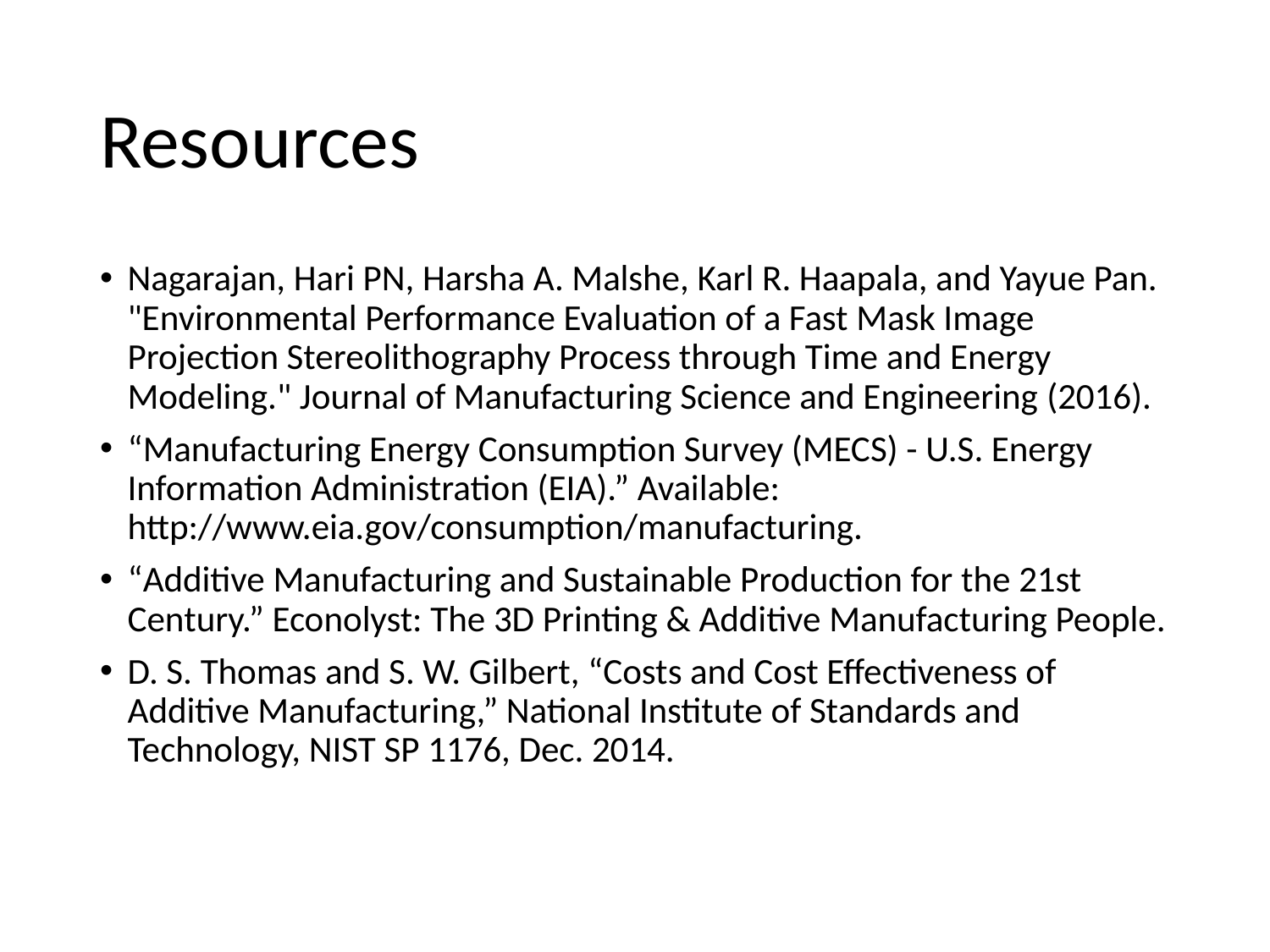

# Resources
Nagarajan, Hari PN, Harsha A. Malshe, Karl R. Haapala, and Yayue Pan. "Environmental Performance Evaluation of a Fast Mask Image Projection Stereolithography Process through Time and Energy Modeling." Journal of Manufacturing Science and Engineering (2016).
“Manufacturing Energy Consumption Survey (MECS) - U.S. Energy Information Administration (EIA).” Available: http://www.eia.gov/consumption/manufacturing.
“Additive Manufacturing and Sustainable Production for the 21st Century.” Econolyst: The 3D Printing & Additive Manufacturing People.
D. S. Thomas and S. W. Gilbert, “Costs and Cost Effectiveness of Additive Manufacturing,” National Institute of Standards and Technology, NIST SP 1176, Dec. 2014.